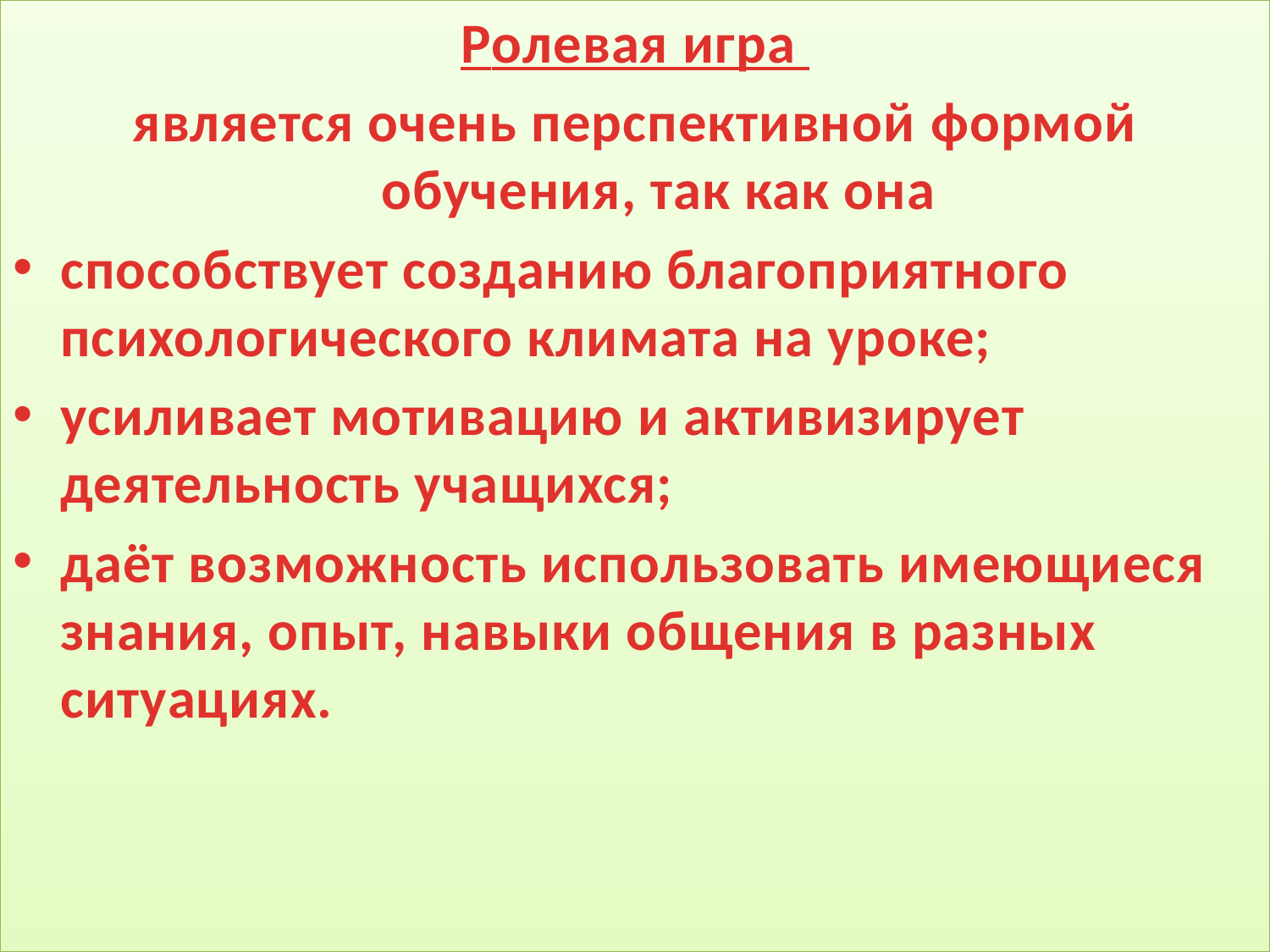

Pолевая игра
является очень перспективной формой обучения, так как она
способствует созданию благоприятного психологического климата на уроке;
усиливает мотивацию и активизирует деятельность учащихся;
даёт возможность использовать имеющиеся знания, опыт, навыки общения в разных ситуациях.

#